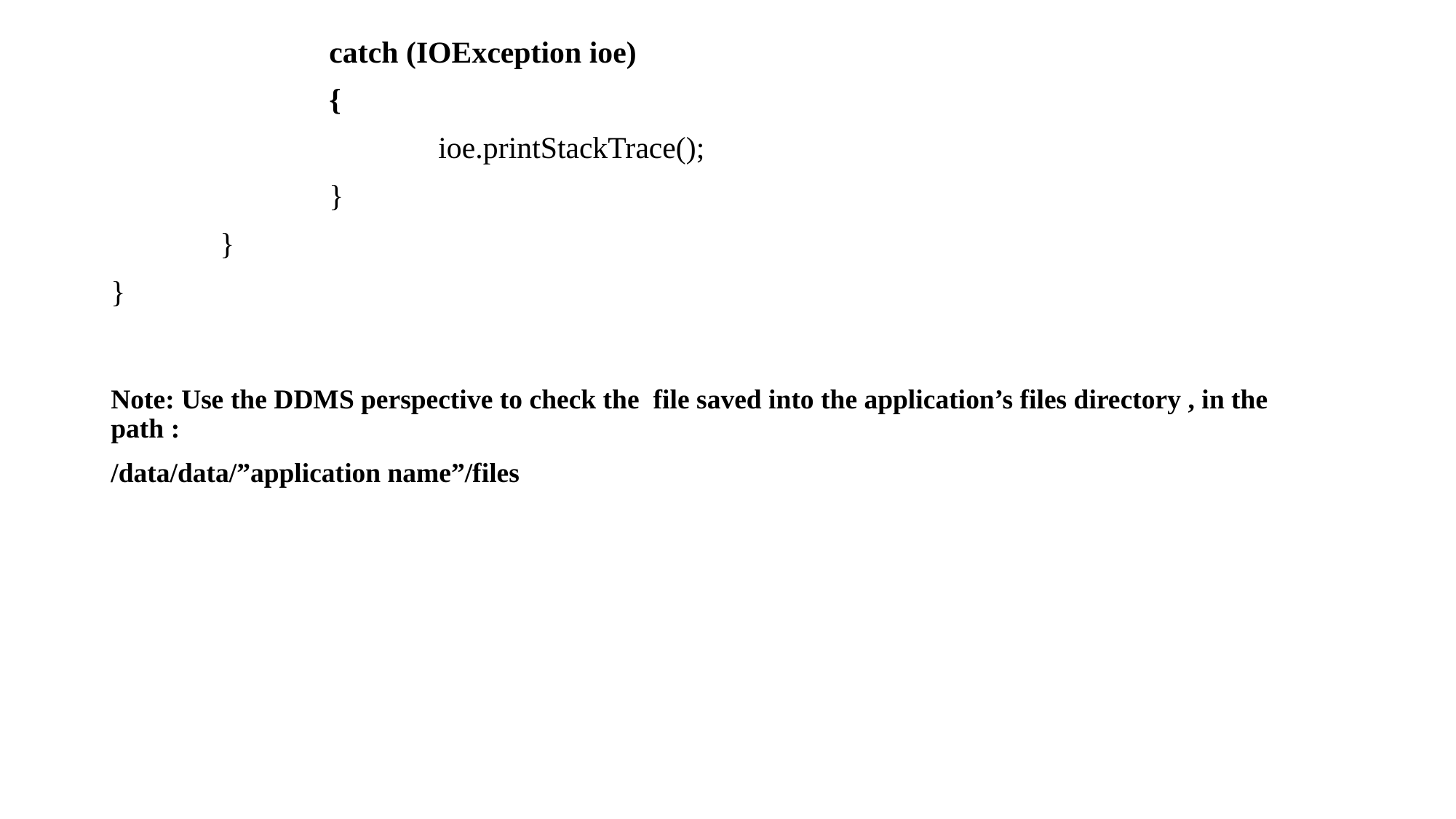

catch (IOException ioe)
		{
			ioe.printStackTrace();
		}
	}
}

Note: Use the DDMS perspective to check the  file saved into the application’s files directory , in the path :
/data/data/”application name”/files